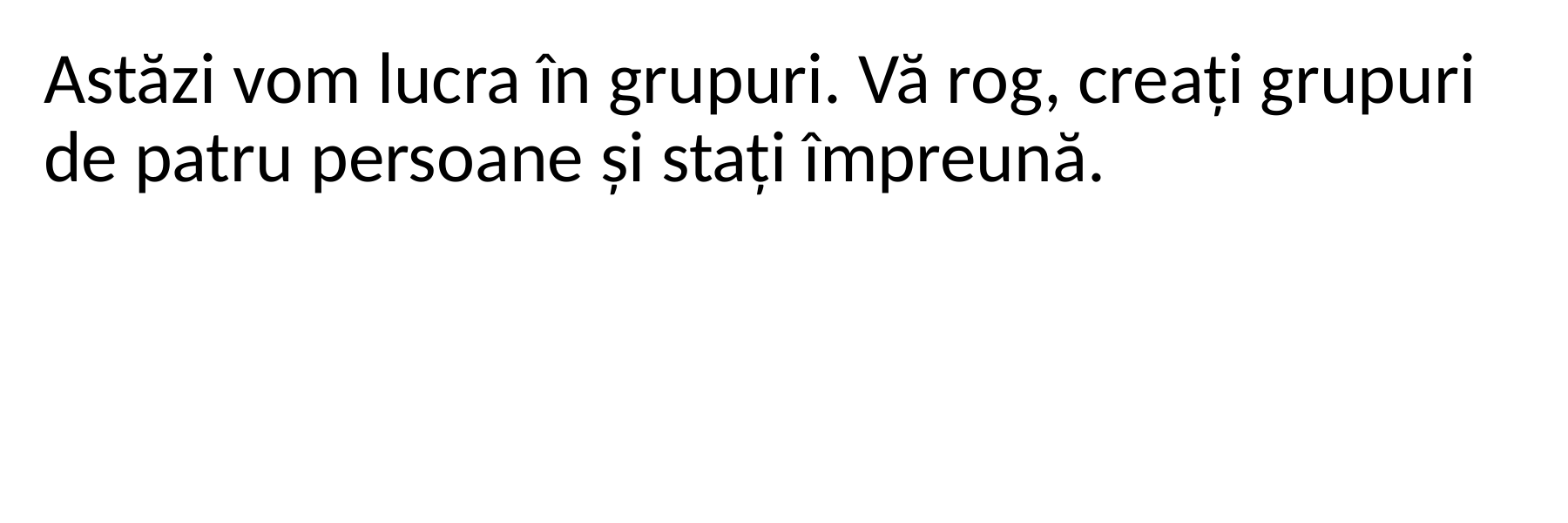

Astăzi vom lucra în grupuri. Vă rog, creați grupuri de patru persoane și stați împreună.